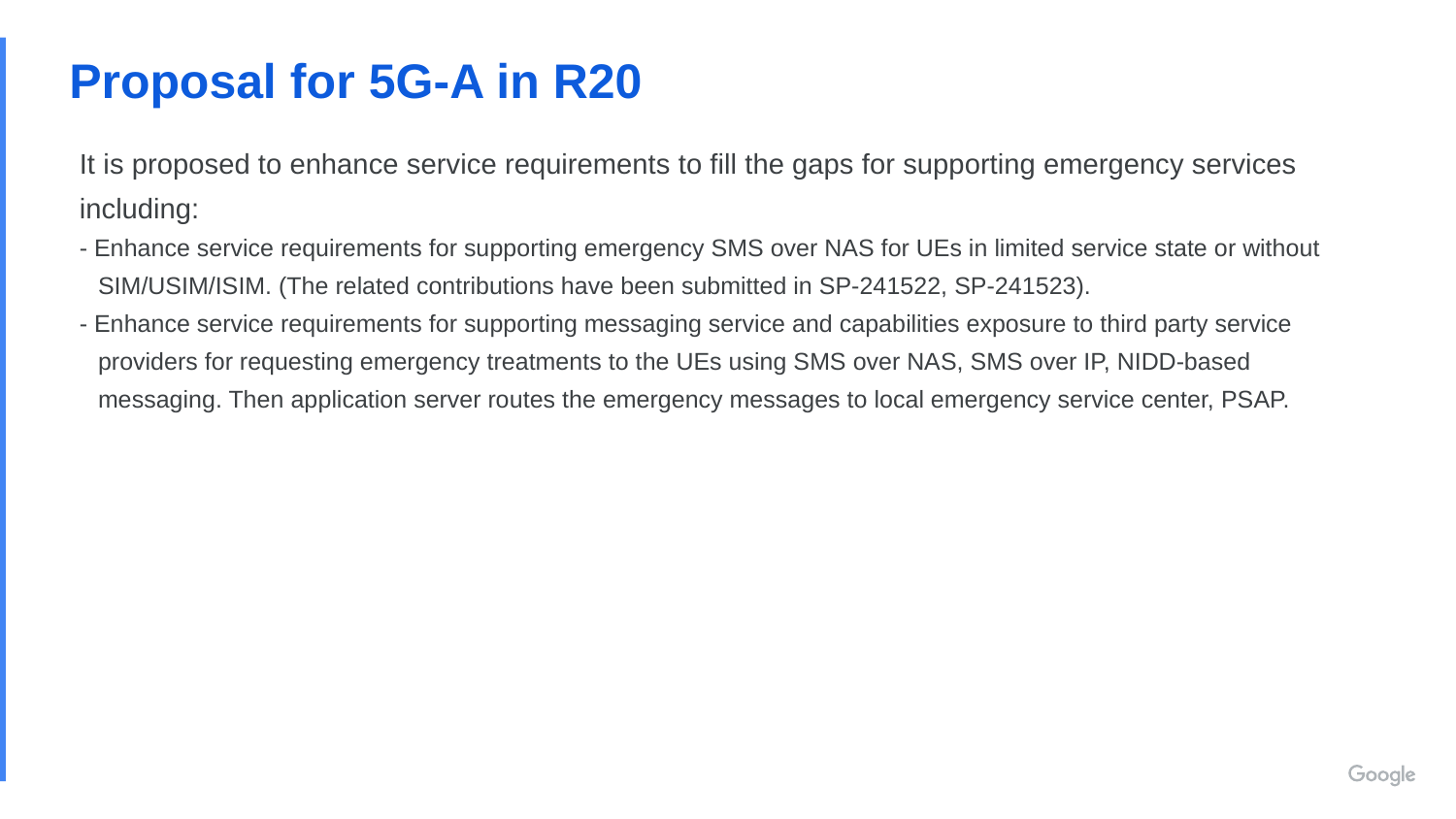

# Proposal for 5G-A in R20
It is proposed to enhance service requirements to fill the gaps for supporting emergency services including:
- Enhance service requirements for supporting emergency SMS over NAS for UEs in limited service state or without SIM/USIM/ISIM. (The related contributions have been submitted in SP-241522, SP-241523).
- Enhance service requirements for supporting messaging service and capabilities exposure to third party service providers for requesting emergency treatments to the UEs using SMS over NAS, SMS over IP, NIDD-based messaging. Then application server routes the emergency messages to local emergency service center, PSAP.